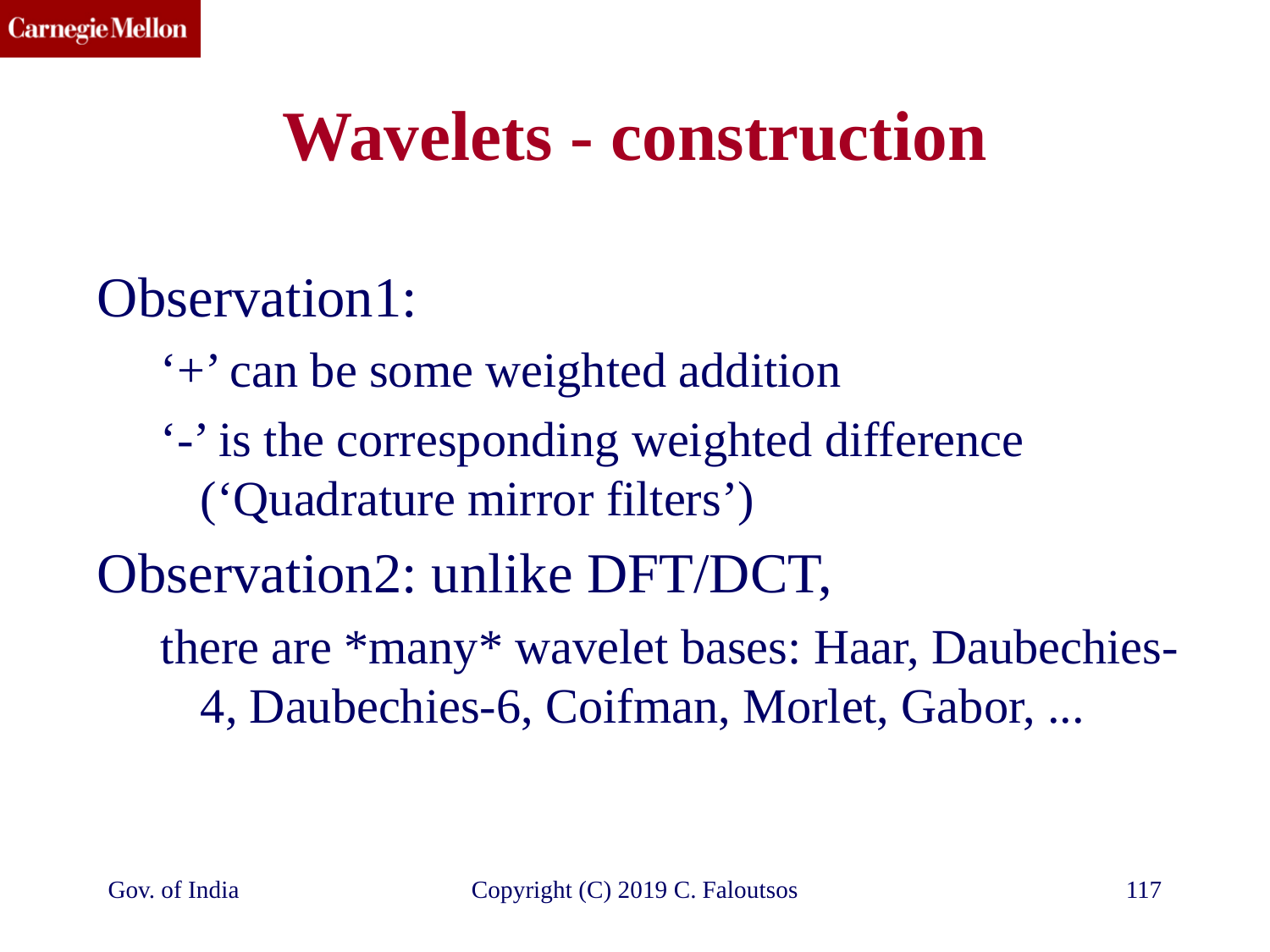

# Wavelets - construction
Observation1:
‘+’ can be some weighted addition
‘-’ is the corresponding weighted difference (‘Quadrature mirror filters’)
Observation2: unlike DFT/DCT,
there are *many* wavelet bases: Haar, Daubechies-4, Daubechies-6, Coifman, Morlet, Gabor, ...

Gov. of India
Copyright (C) 2019 C. Faloutsos
117